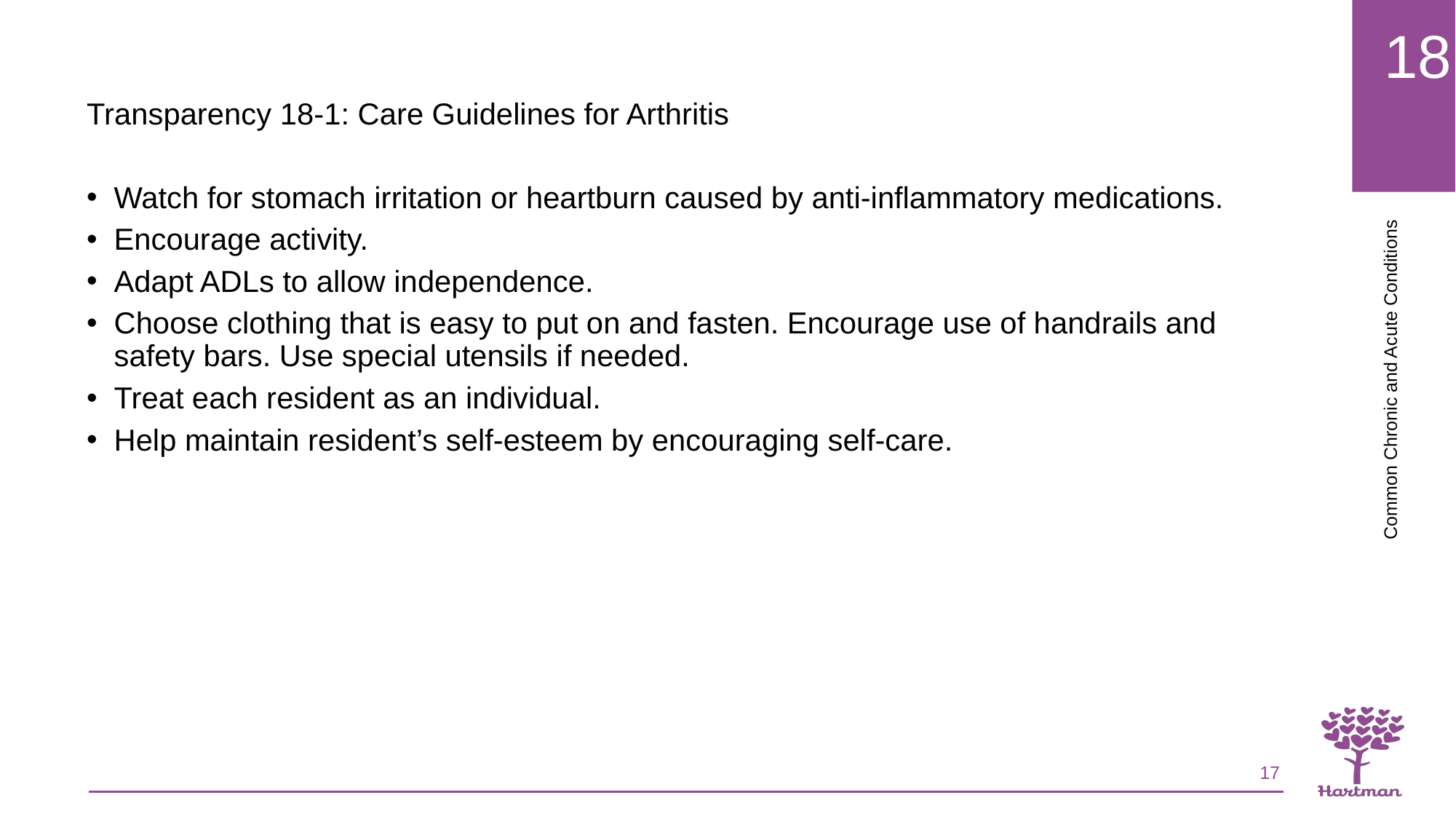

Transparency 18-1: Care Guidelines for Arthritis

Watch for stomach irritation or heartburn caused by anti-inflammatory medications.
Encourage activity.
Adapt ADLs to allow independence.
Choose clothing that is easy to put on and fasten. Encourage use of handrails and safety bars. Use special utensils if needed.
Treat each resident as an individual.
Help maintain resident’s self-esteem by encouraging self-care.

17